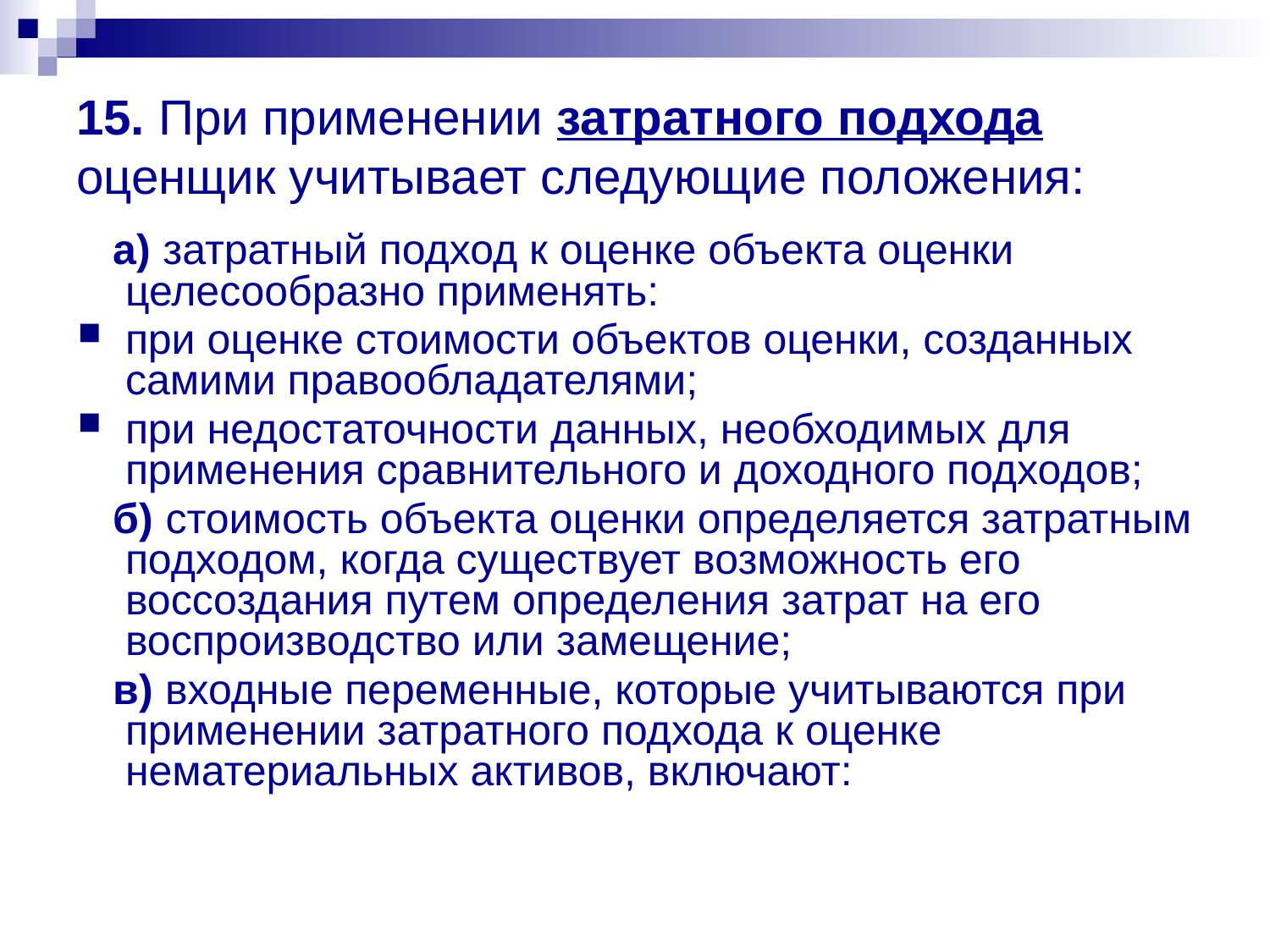

# 15. При применении затратного подхода оценщик учитывает следующие положения:
   а) затратный подход к оценке объекта оценки целесообразно применять:
при оценке стоимости объектов оценки, созданных самими правообладателями;
при недостаточности данных, необходимых для применения сравнительного и доходного подходов;
   б) стоимость объекта оценки определяется затратным подходом, когда существует возможность его воссоздания путем определения затрат на его воспроизводство или замещение;
   в) входные переменные, которые учитываются при применении затратного подхода к оценке нематериальных активов, включают: